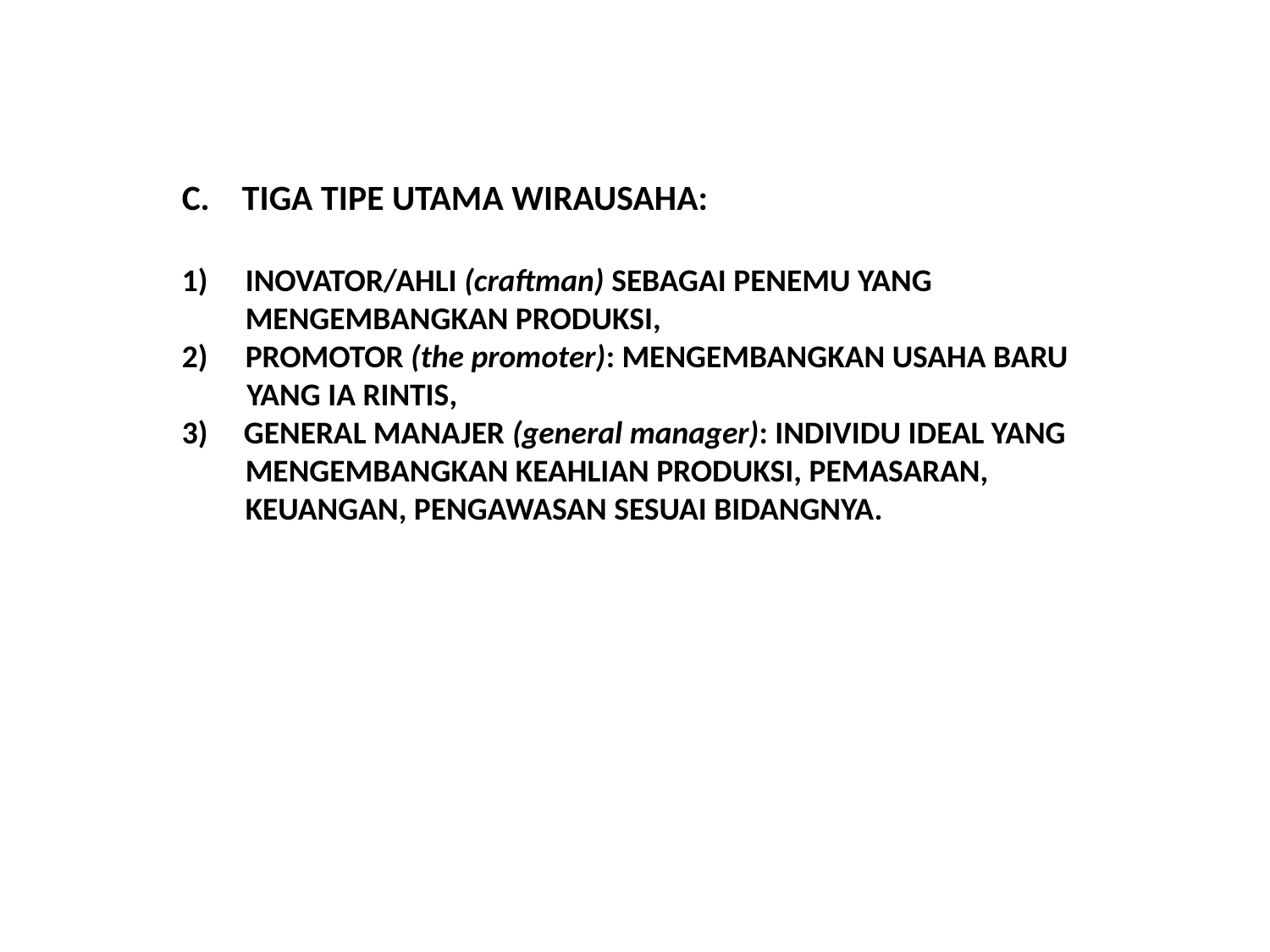

C.    TIGA TIPE UTAMA WIRAUSAHA:

INOVATOR/AHLI (craftman) SEBAGAI PENEMU YANG MENGEMBANGKAN PRODUKSI,
PROMOTOR (the promoter): MENGEMBANGKAN USAHA BARU
         YANG IA RINTIS,
3)     GENERAL MANAJER (general manager): INDIVIDU IDEAL YANG MENGEMBANGKAN KEAHLIAN PRODUKSI, PEMASARAN, KEUANGAN, PENGAWASAN SESUAI BIDANGNYA.